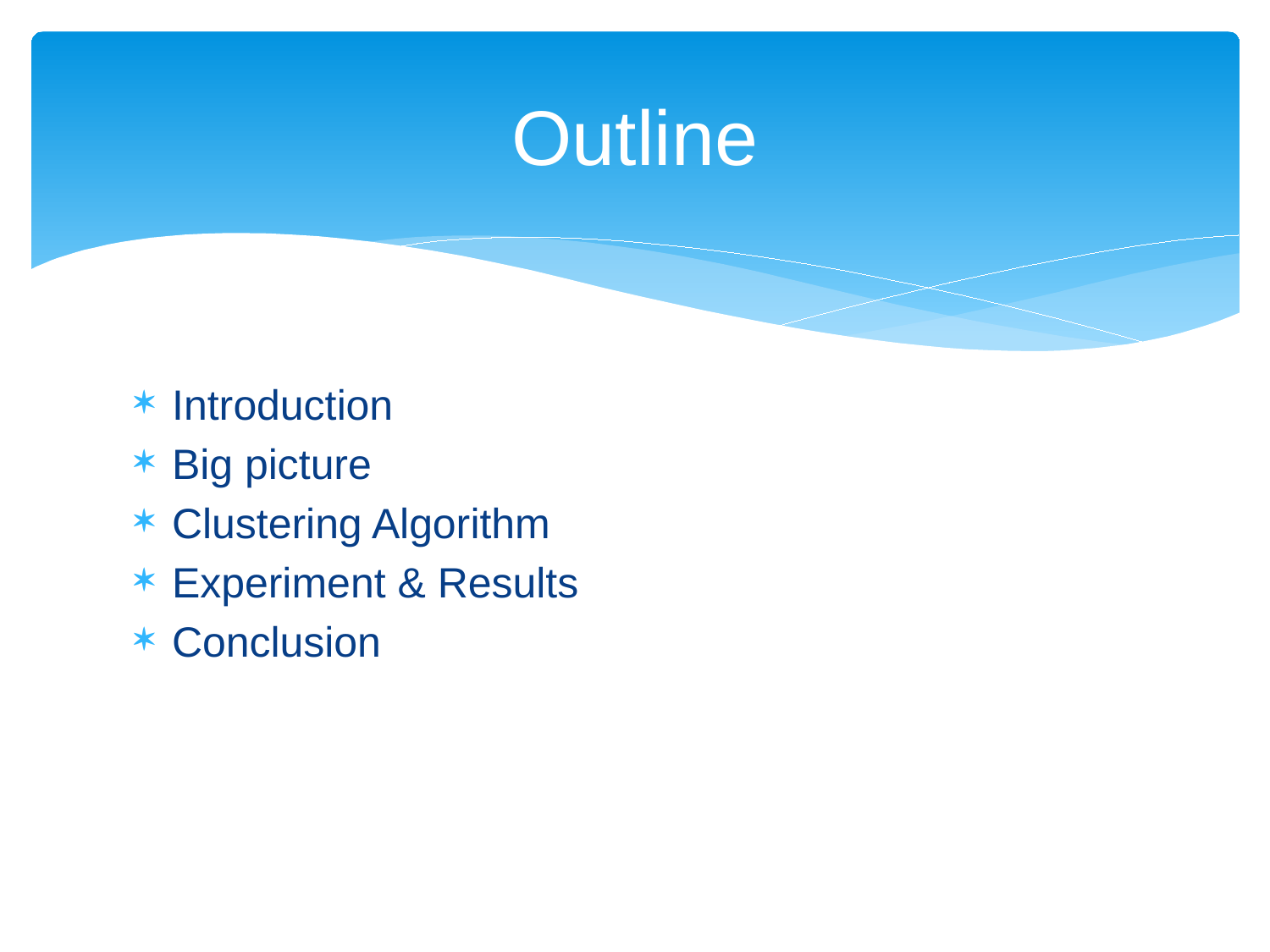

# Outline
Introduction
Big picture
Clustering Algorithm
Experiment & Results
Conclusion